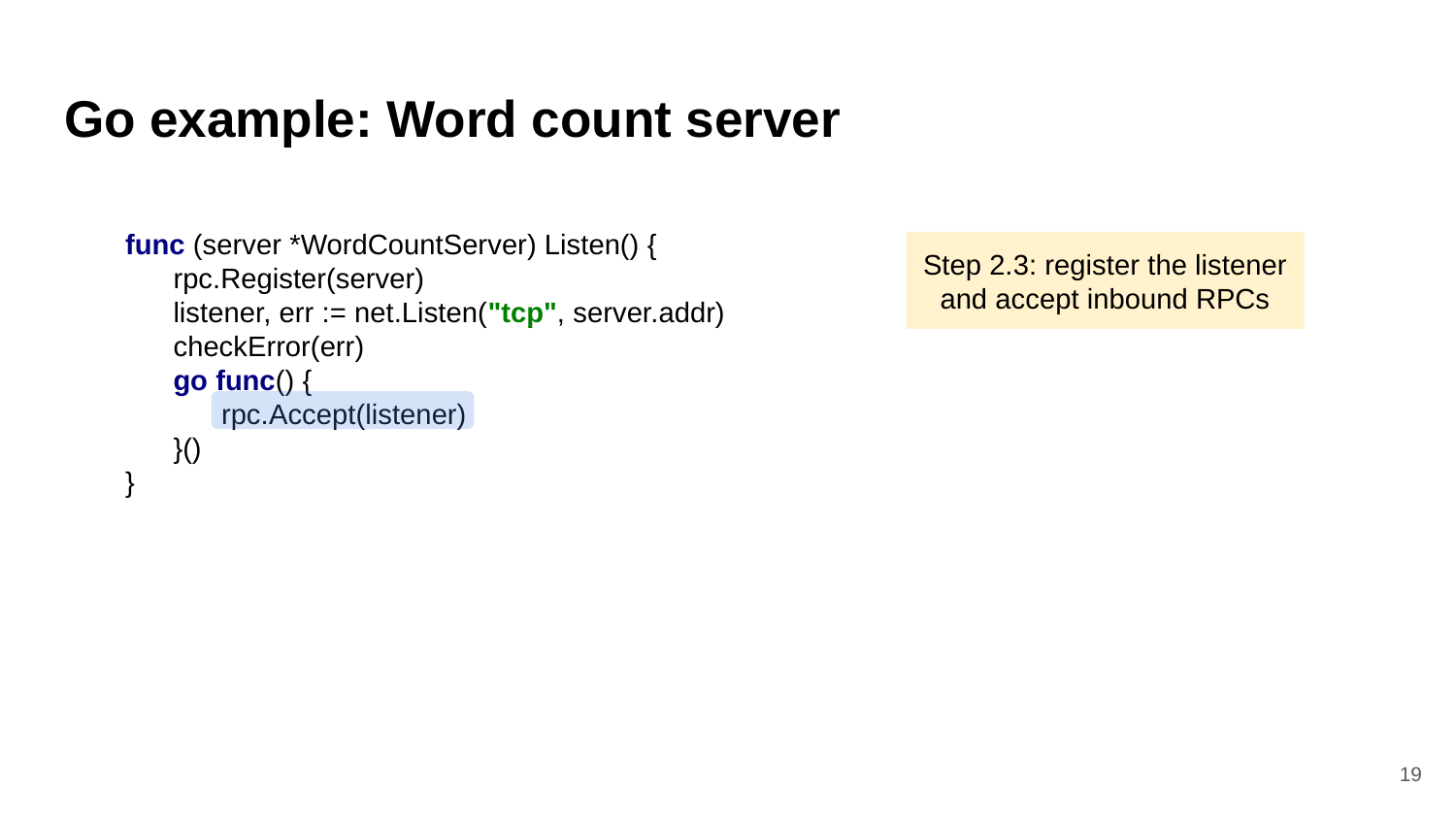

# Go example: Word count server
func (server *WordCountServer) Listen() {
      rpc.Register(server)
      listener, err := net.Listen("tcp", server.addr)
      checkError(err)
      go func() {
            rpc.Accept(listener)
      }()
}
Step 2.3: register the listener and accept inbound RPCs

19